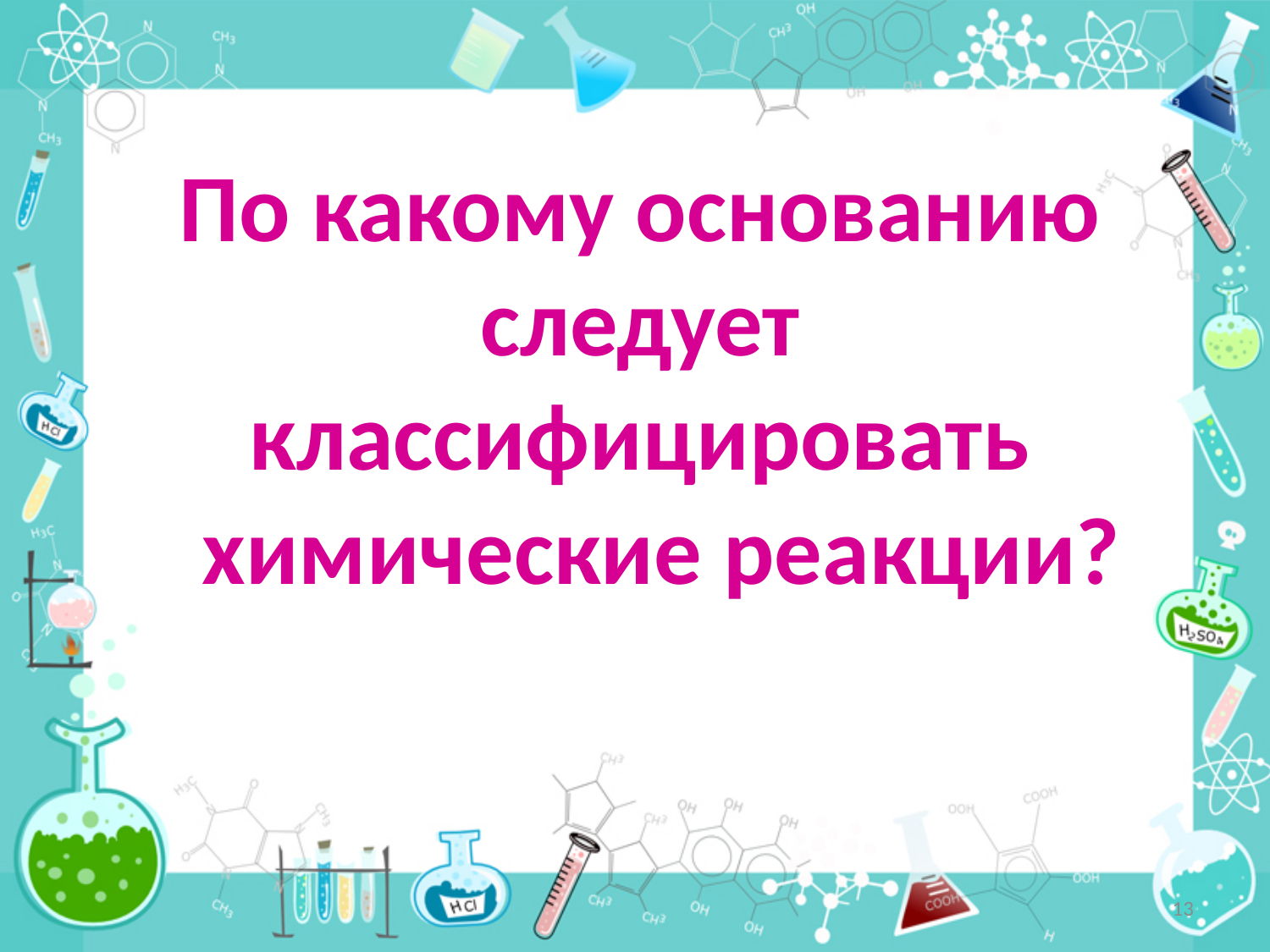

# По какому основанию следует классифицировать химические реакции?

13